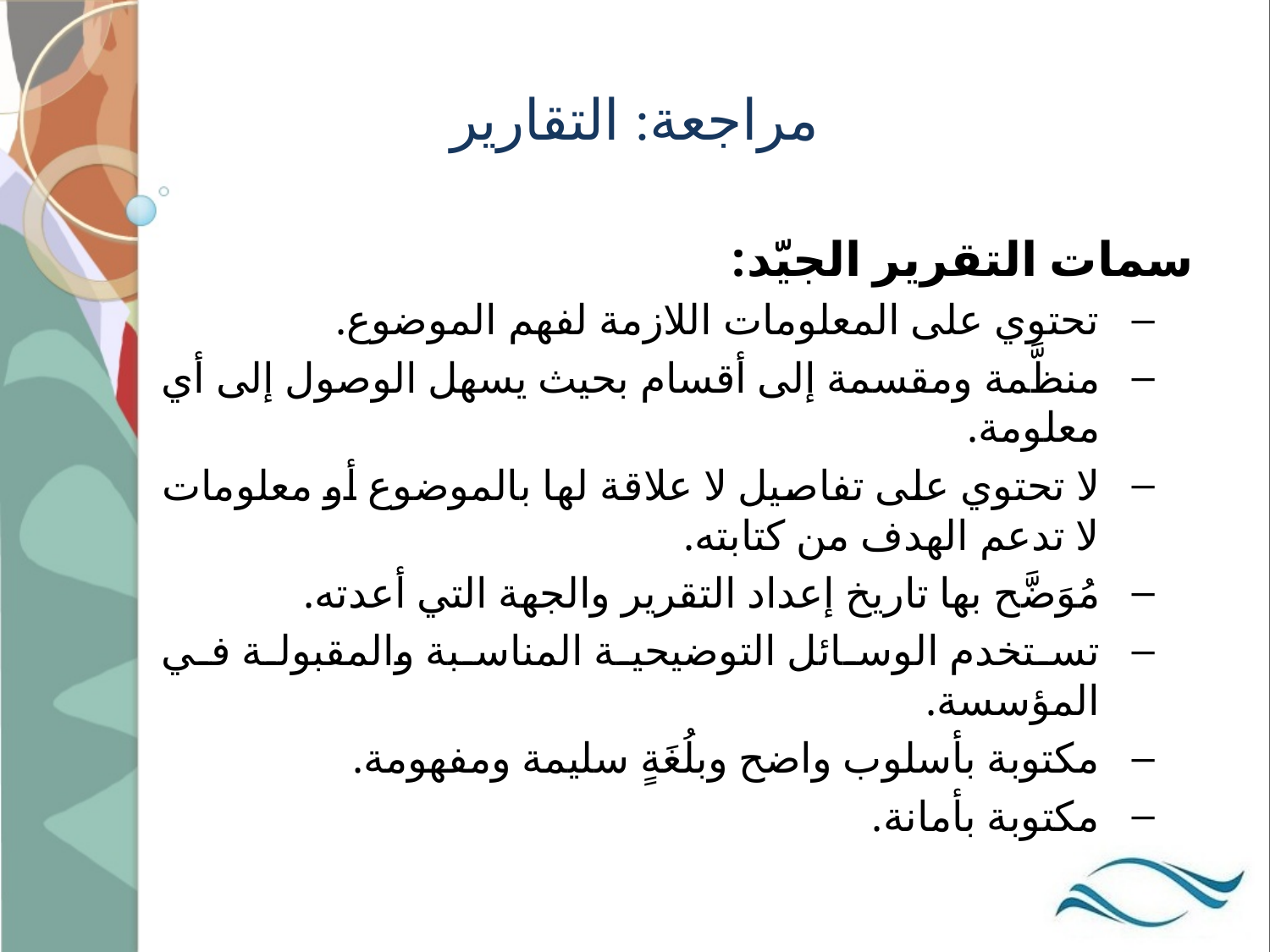

# مراجعة: التقارير
سمات التقرير الجيّد:
تحتوي على المعلومات اللازمة لفهم الموضوع.
منظَّمة ومقسمة إلى أقسام بحيث يسهل الوصول إلى أي معلومة.
لا تحتوي على تفاصيل لا علاقة لها بالموضوع أو معلومات لا تدعم الهدف من كتابته.
مُوَضَّح بها تاريخ إعداد التقرير والجهة التي أعدته.
تستخدم الوسائل التوضيحية المناسبة والمقبولة في المؤسسة.
مكتوبة بأسلوب واضح وبلُغَةٍ سليمة ومفهومة.
مكتوبة بأمانة.